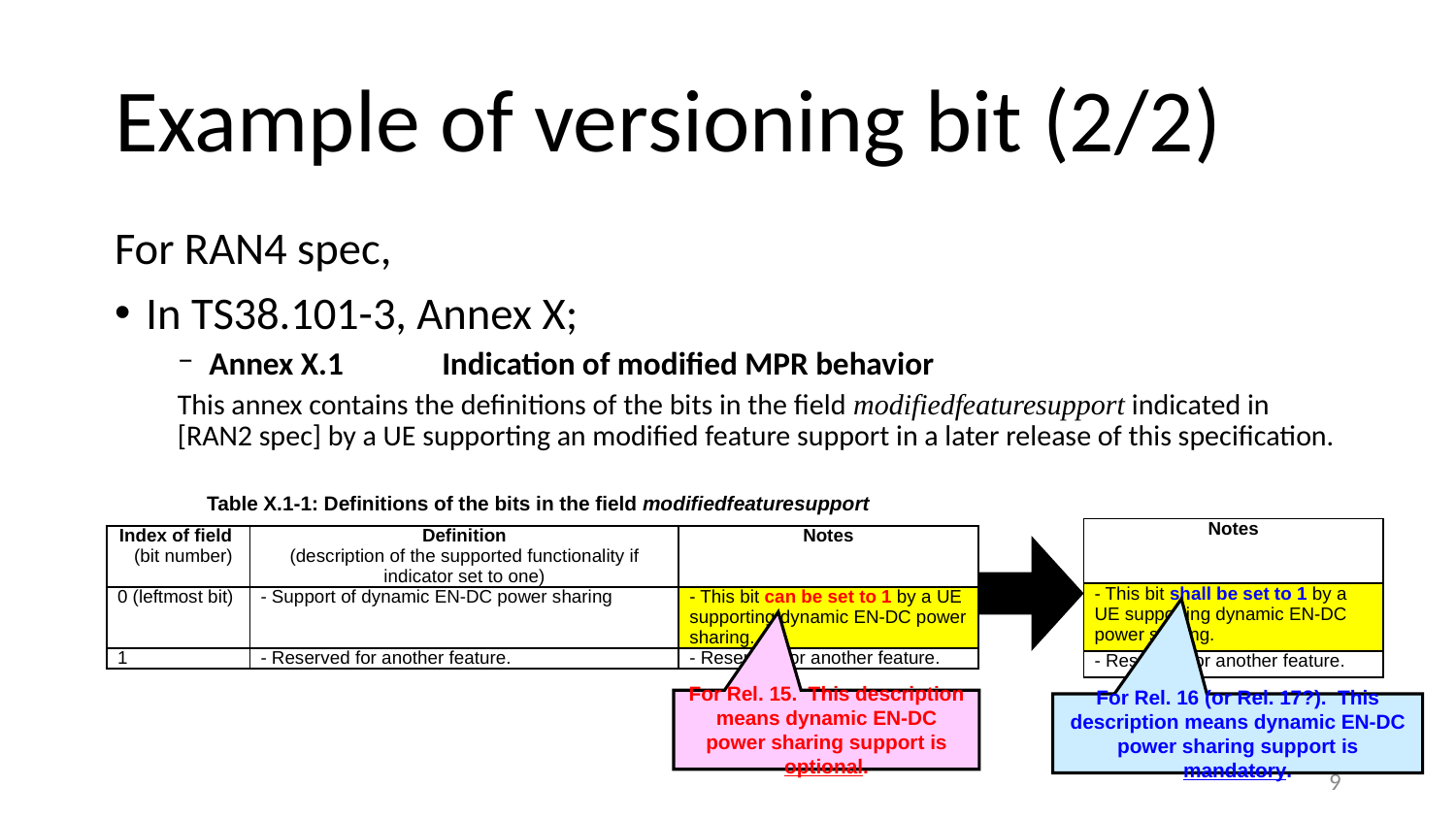

# Example of versioning bit (2/2)
For RAN4 spec,
In TS38.101-3, Annex X;
Annex X.1	Indication of modified MPR behavior
This annex contains the definitions of the bits in the field modifiedfeaturesupport indicated in [RAN2 spec] by a UE supporting an modified feature support in a later release of this specification.
Table X.1-1: Definitions of the bits in the field modifiedfeaturesupport
| Notes |
| --- |
| - This bit shall be set to 1 by a UE supporting dynamic EN-DC power sharing. |
| - Reserved for another feature. |
| Index of field (bit number) | Definition (description of the supported functionality if indicator set to one) | Notes |
| --- | --- | --- |
| 0 (leftmost bit) | - Support of dynamic EN-DC power sharing | - This bit can be set to 1 by a UE supporting dynamic EN-DC power sharing. |
| 1 | - Reserved for another feature. | - Reserved for another feature. |

For Rel. 15.  This description means dynamic EN-DC power sharing support is optional.
For Rel. 16 (or Rel. 17?).  This description means dynamic EN-DC power sharing support is mandatory.
9